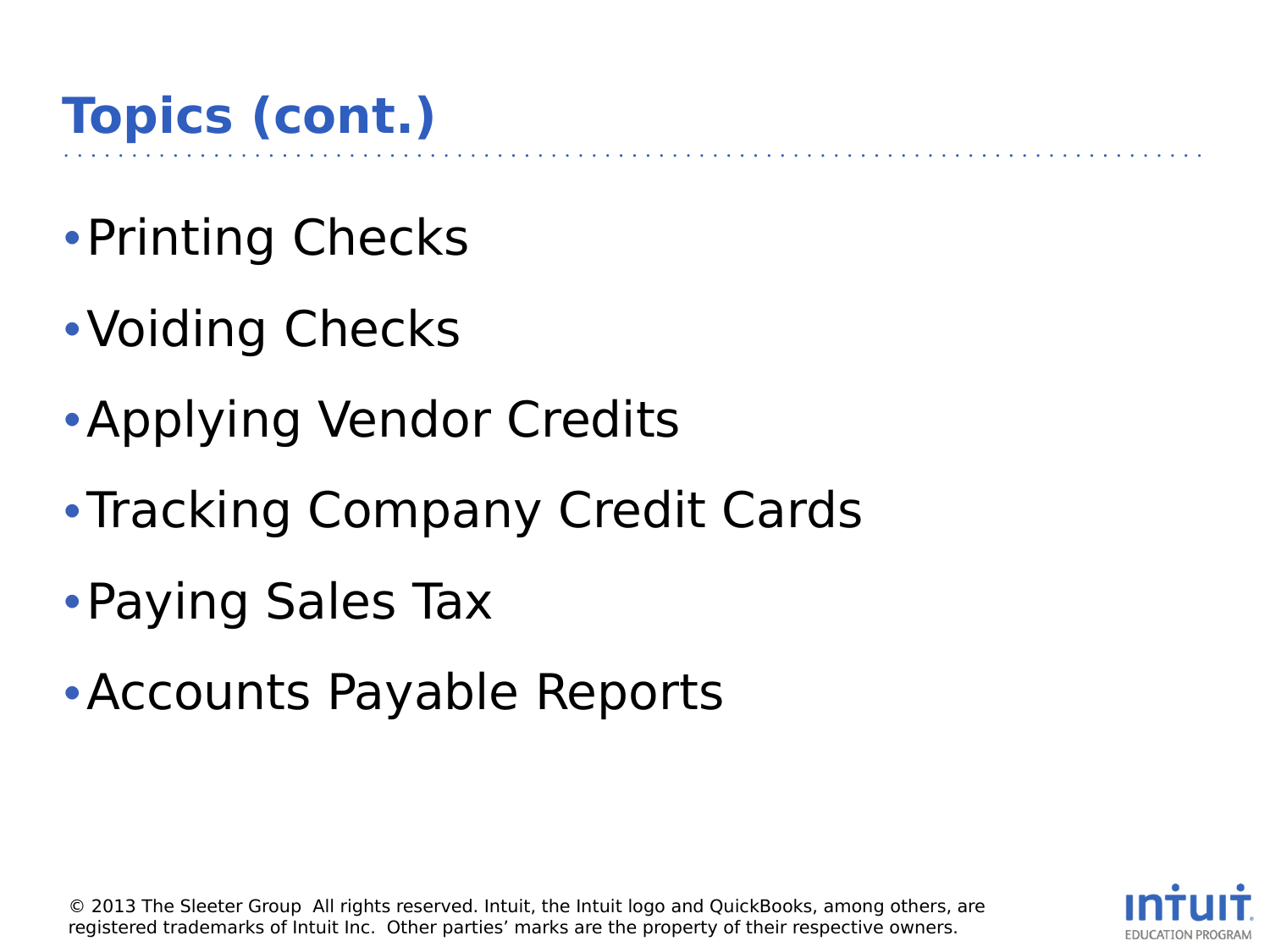

# Topics (cont.)
Printing Checks
Voiding Checks
Applying Vendor Credits
Tracking Company Credit Cards
Paying Sales Tax
Accounts Payable Reports